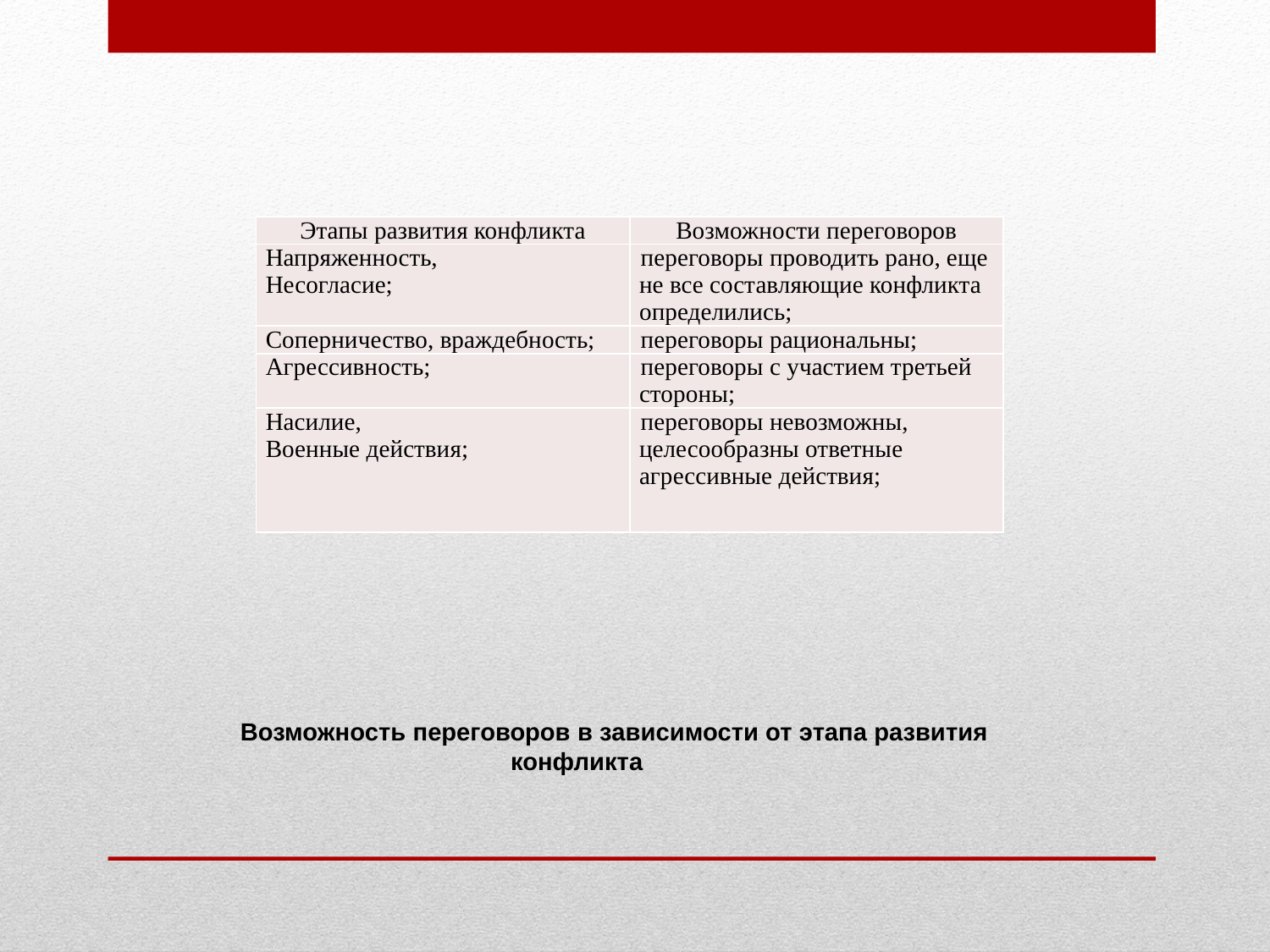

| Этапы развития конфликта | Возможности переговоров |
| --- | --- |
| Напряженность, Несогласие; | переговоры проводить рано, еще не все составляющие конфликта определились; |
| Соперничество, враждебность; | переговоры рациональны; |
| Агрессивность; | переговоры с участием третьей стороны; |
| Насилие, Военные действия; | переговоры невозможны, целесообразны ответные агрессивные действия; |
# Возможность переговоров в зависимости от этапа развития конфликта